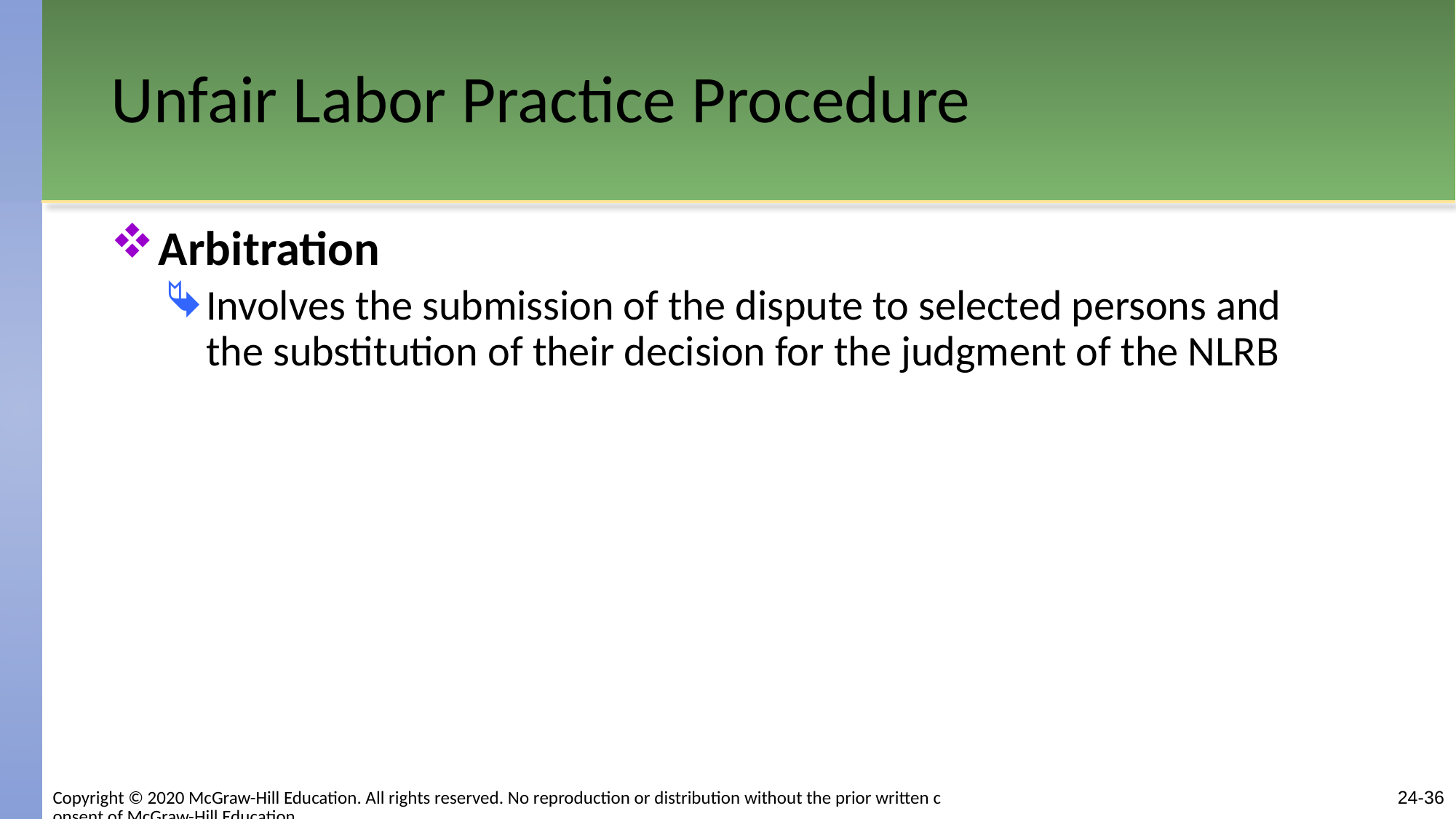

# Unfair Labor Practice Procedure
Arbitration
Involves the submission of the dispute to selected persons and the substitution of their decision for the judgment of the NLRB

Copyright © 2020 McGraw-Hill Education. All rights reserved. No reproduction or distribution without the prior written consent of McGraw-Hill Education.
24-36